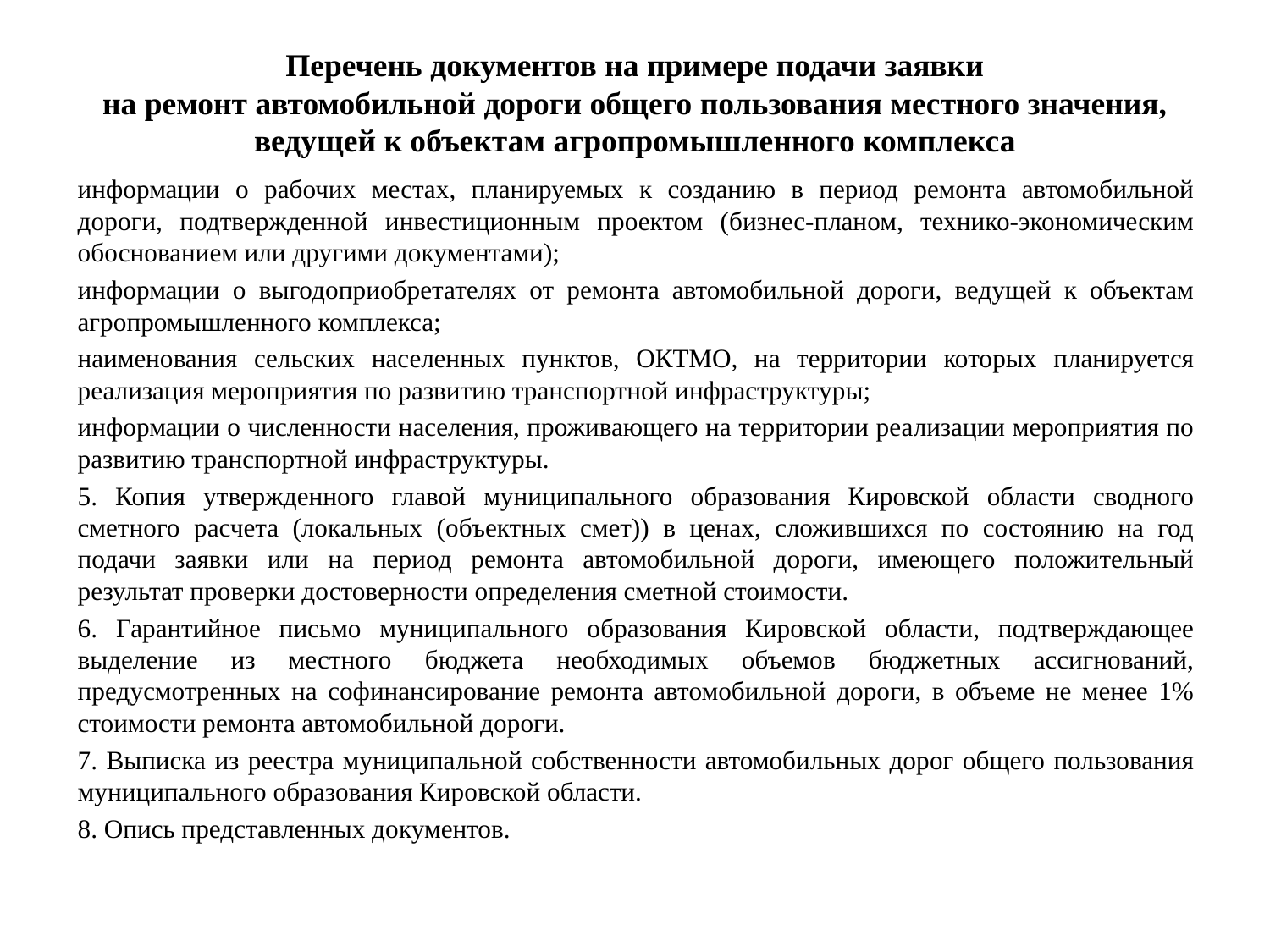

# Перечень документов на примере подачи заявки на ремонт автомобильной дороги общего пользования местного значения, ведущей к объектам агропромышленного комплекса
информации о рабочих местах, планируемых к созданию в период ремонта автомобильной дороги, подтвержденной инвестиционным проектом (бизнес-планом, технико-экономическим обоснованием или другими документами);
информации о выгодоприобретателях от ремонта автомобильной дороги, ведущей к объектам агропромышленного комплекса;
наименования сельских населенных пунктов, ОКТМО, на территории которых планируется реализация мероприятия по развитию транспортной инфраструктуры;
информации о численности населения, проживающего на территории реализации мероприятия по развитию транспортной инфраструктуры.
5. Копия утвержденного главой муниципального образования Кировской области сводного сметного расчета (локальных (объектных смет)) в ценах, сложившихся по состоянию на год подачи заявки или на период ремонта автомобильной дороги, имеющего положительный результат проверки достоверности определения сметной стоимости.
6. Гарантийное письмо муниципального образования Кировской области, подтверждающее выделение из местного бюджета необходимых объемов бюджетных ассигнований, предусмотренных на софинансирование ремонта автомобильной дороги, в объеме не менее 1% стоимости ремонта автомобильной дороги.
7. Выписка из реестра муниципальной собственности автомобильных дорог общего пользования муниципального образования Кировской области.
8. Опись представленных документов.